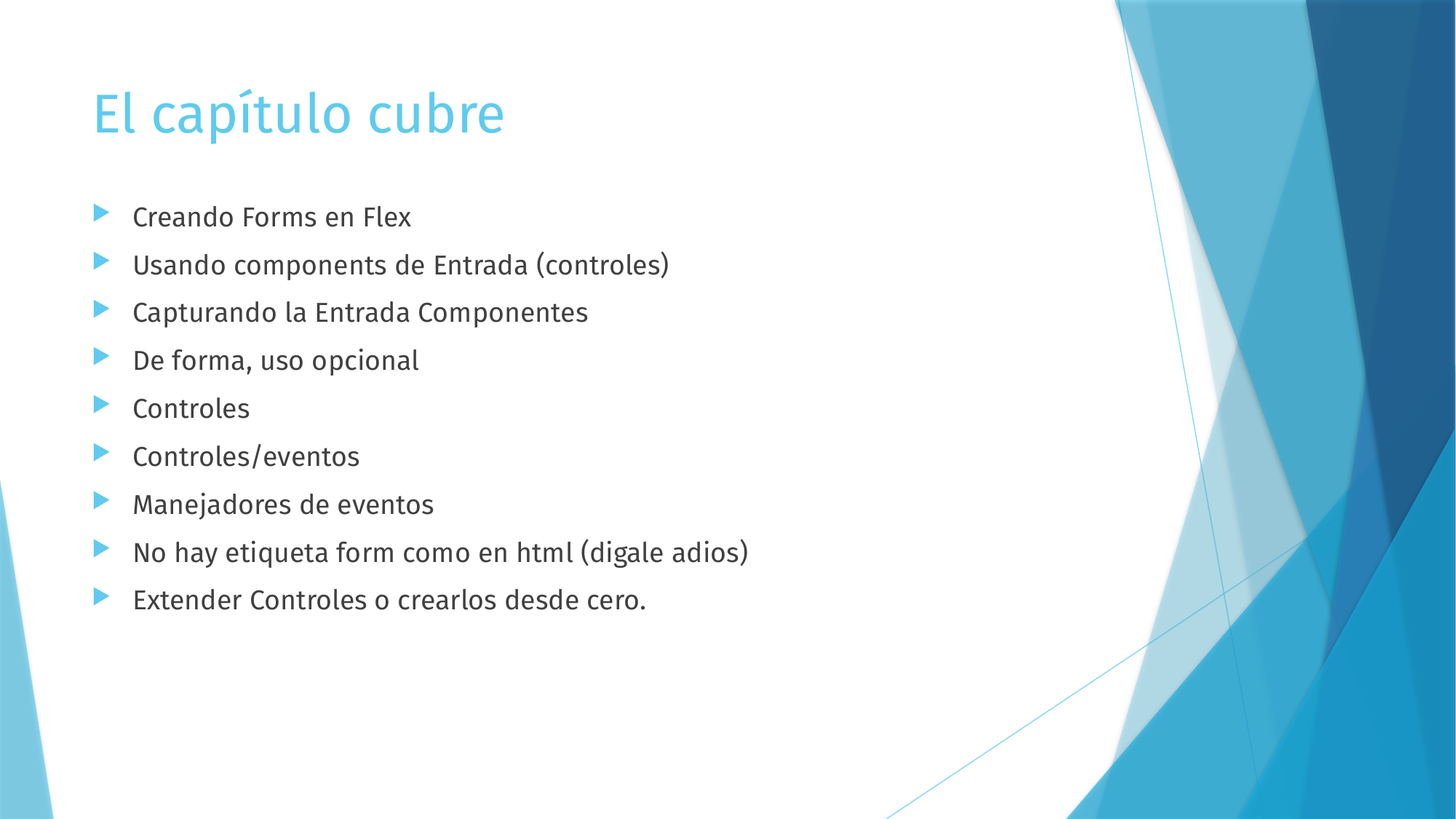

# El capítulo cubre
Creando Forms en Flex
Usando components de Entrada (controles)
Capturando la Entrada Componentes
De forma, uso opcional
Controles
Controles/eventos
Manejadores de eventos
No hay etiqueta form como en html (digale adios)
Extender Controles o crearlos desde cero.